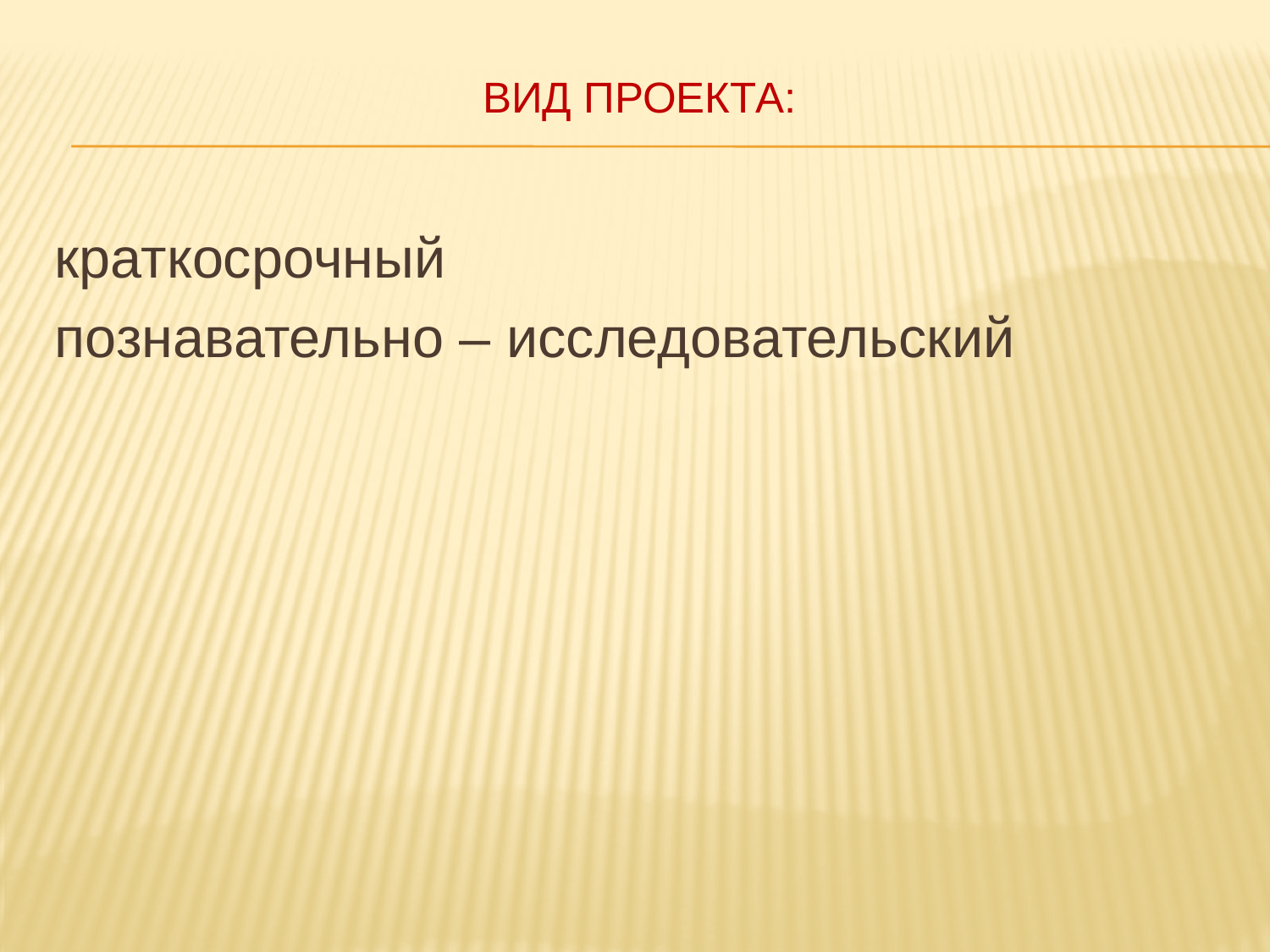

# Вид проекта:
краткосрочный
познавательно – исследовательский